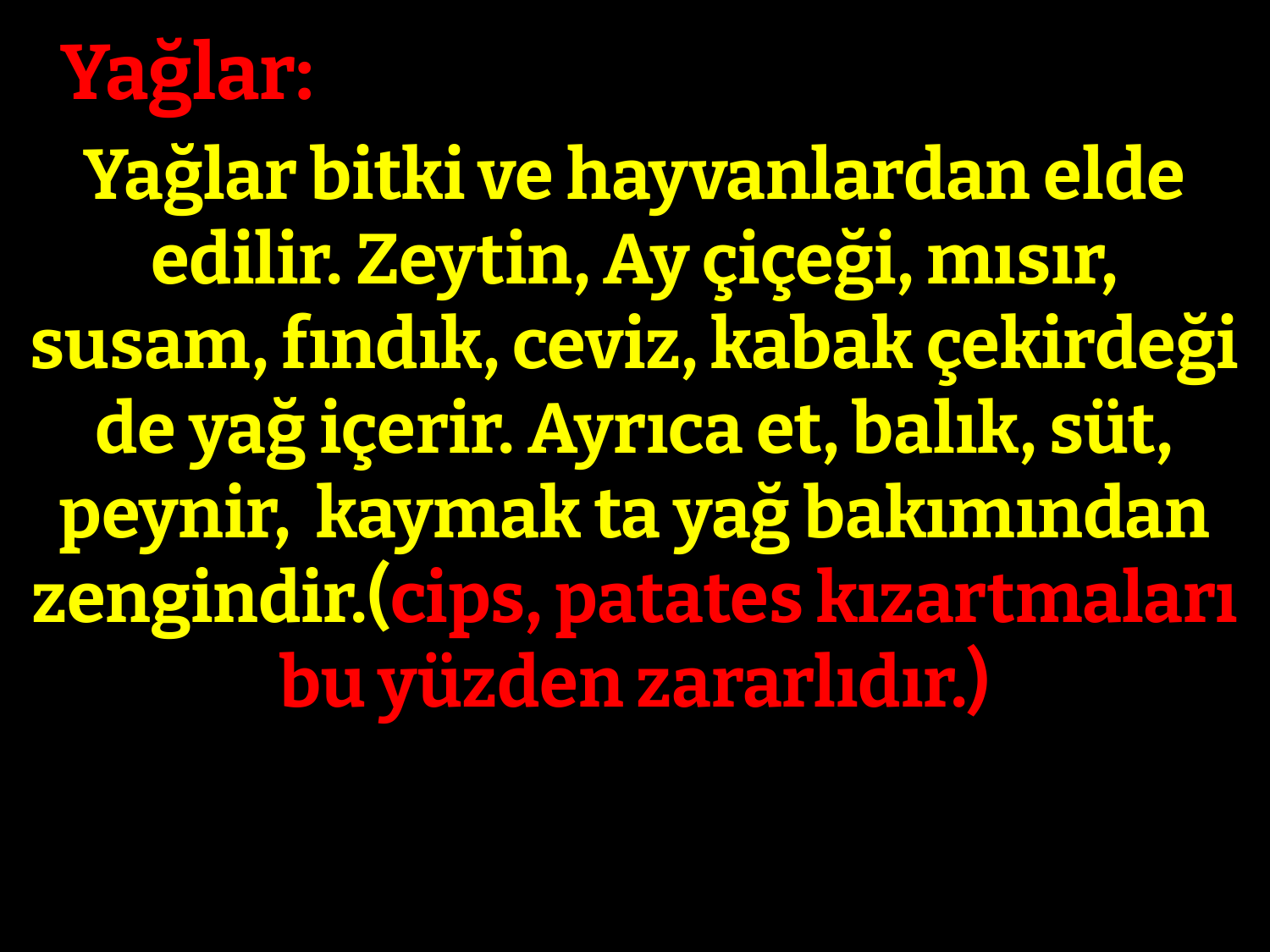

Yağlar:
Yağlar bitki ve hayvanlardan elde edilir. Zeytin, Ay çiçeği, mısır, susam, fındık, ceviz, kabak çekirdeği de yağ içerir. Ayrıca et, balık, süt, peynir,  kaymak ta yağ bakımından zengindir.(cips, patates kızartmaları bu yüzden zararlıdır.)
#